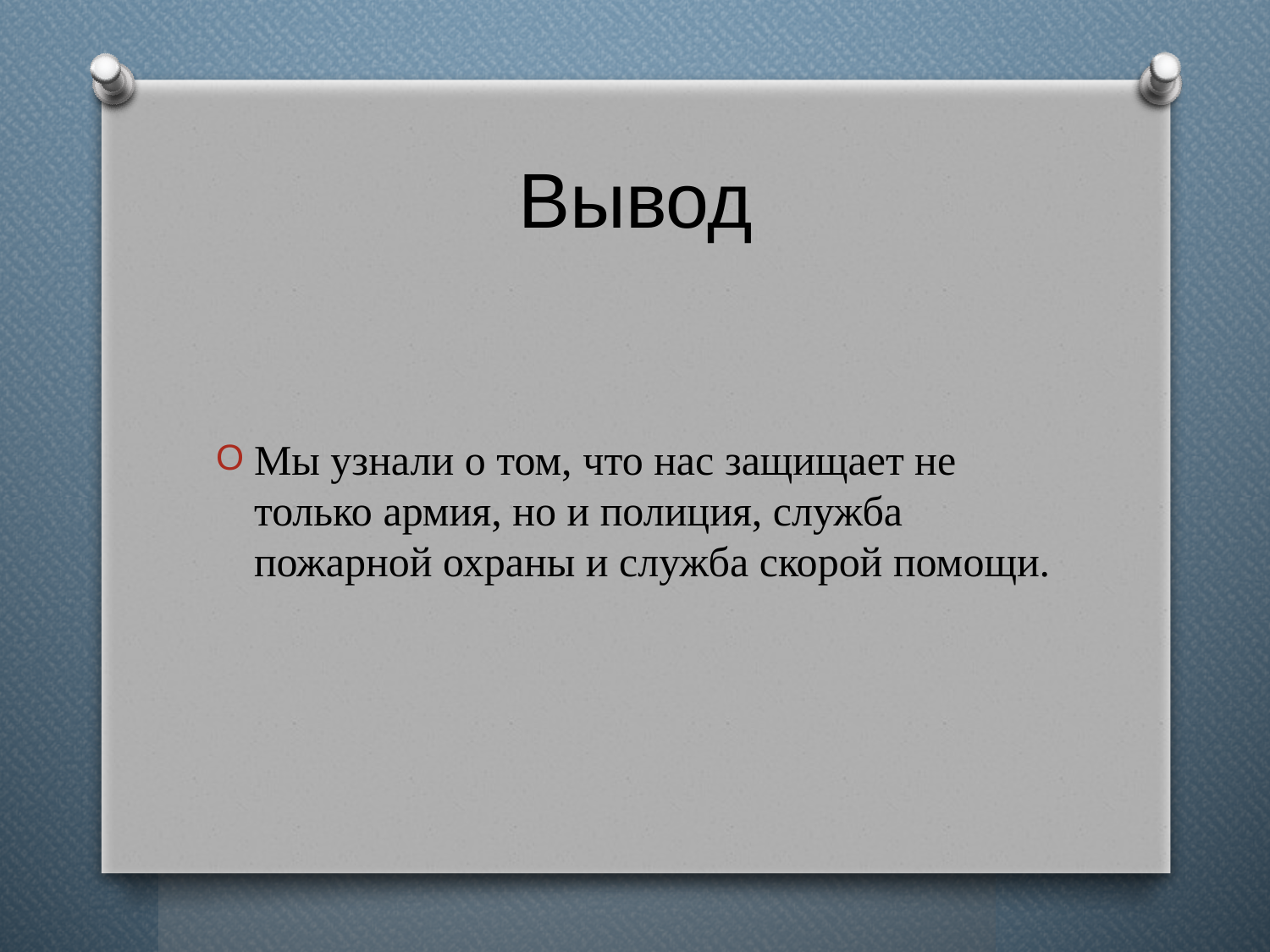

# Вывод
Мы узнали о том, что нас защищает не только армия, но и полиция, служба пожарной охраны и служба скорой помощи.